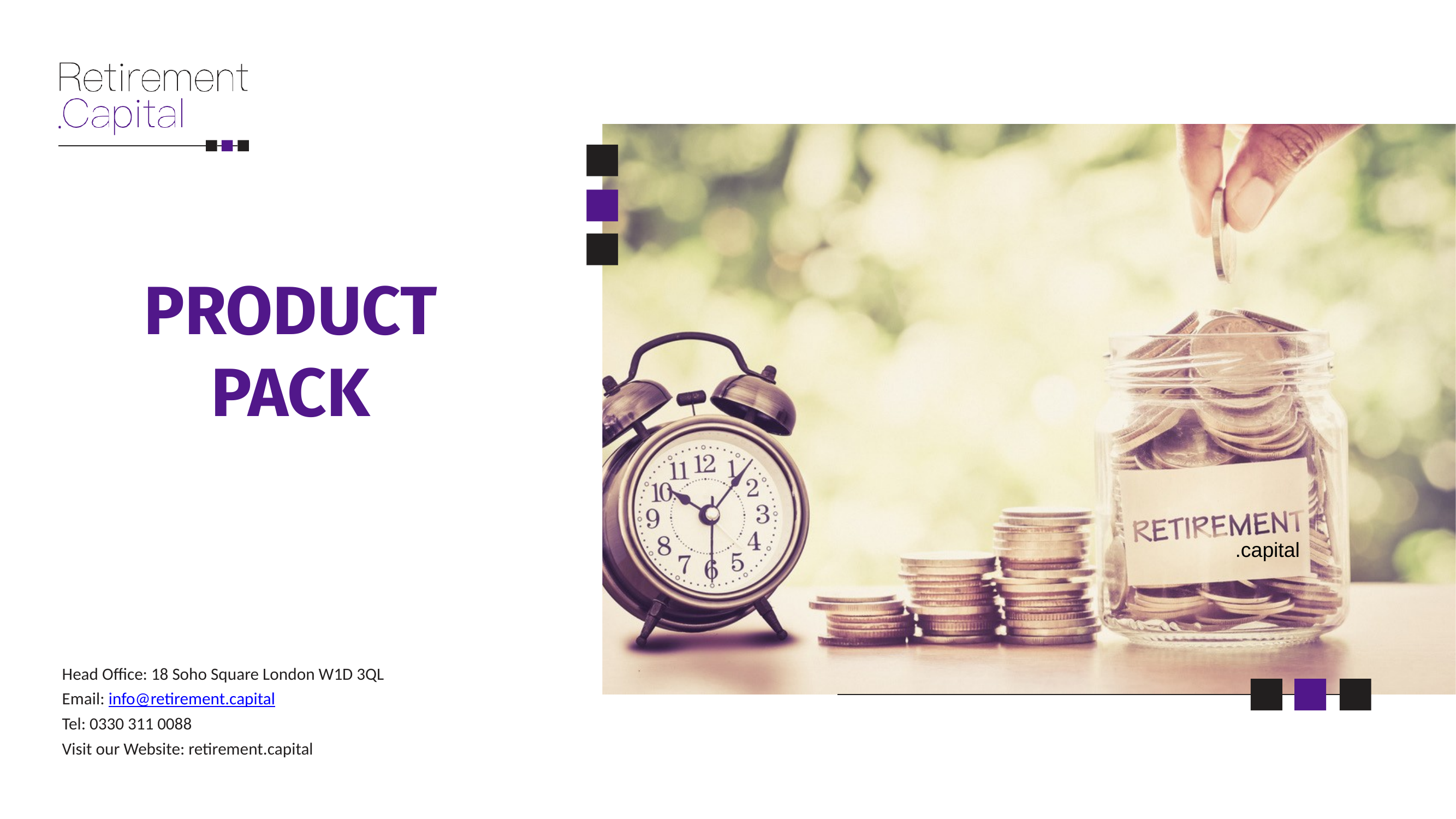

# PRODUCT PACK
.capital
Head Office: 18 Soho Square London W1D 3QL  Email: info@retirement.capital
Tel: 0330 311 0088
Visit our Website: retirement.capital